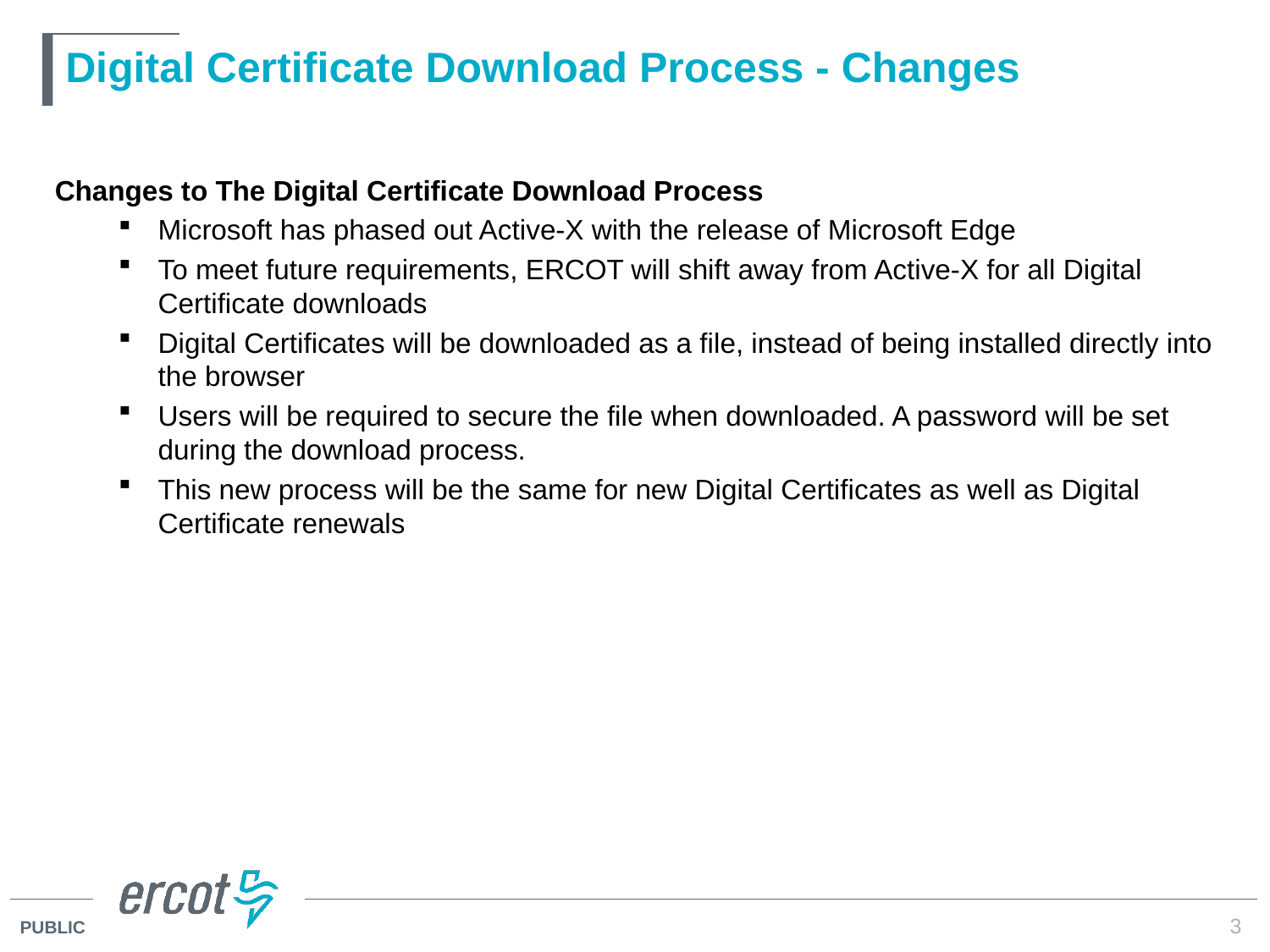

# Digital Certificate Download Process - Changes

Changes to The Digital Certificate Download Process
Microsoft has phased out Active-X with the release of Microsoft Edge
To meet future requirements, ERCOT will shift away from Active-X for all Digital Certificate downloads
Digital Certificates will be downloaded as a file, instead of being installed directly into the browser
Users will be required to secure the file when downloaded. A password will be set during the download process.
This new process will be the same for new Digital Certificates as well as Digital Certificate renewals
3